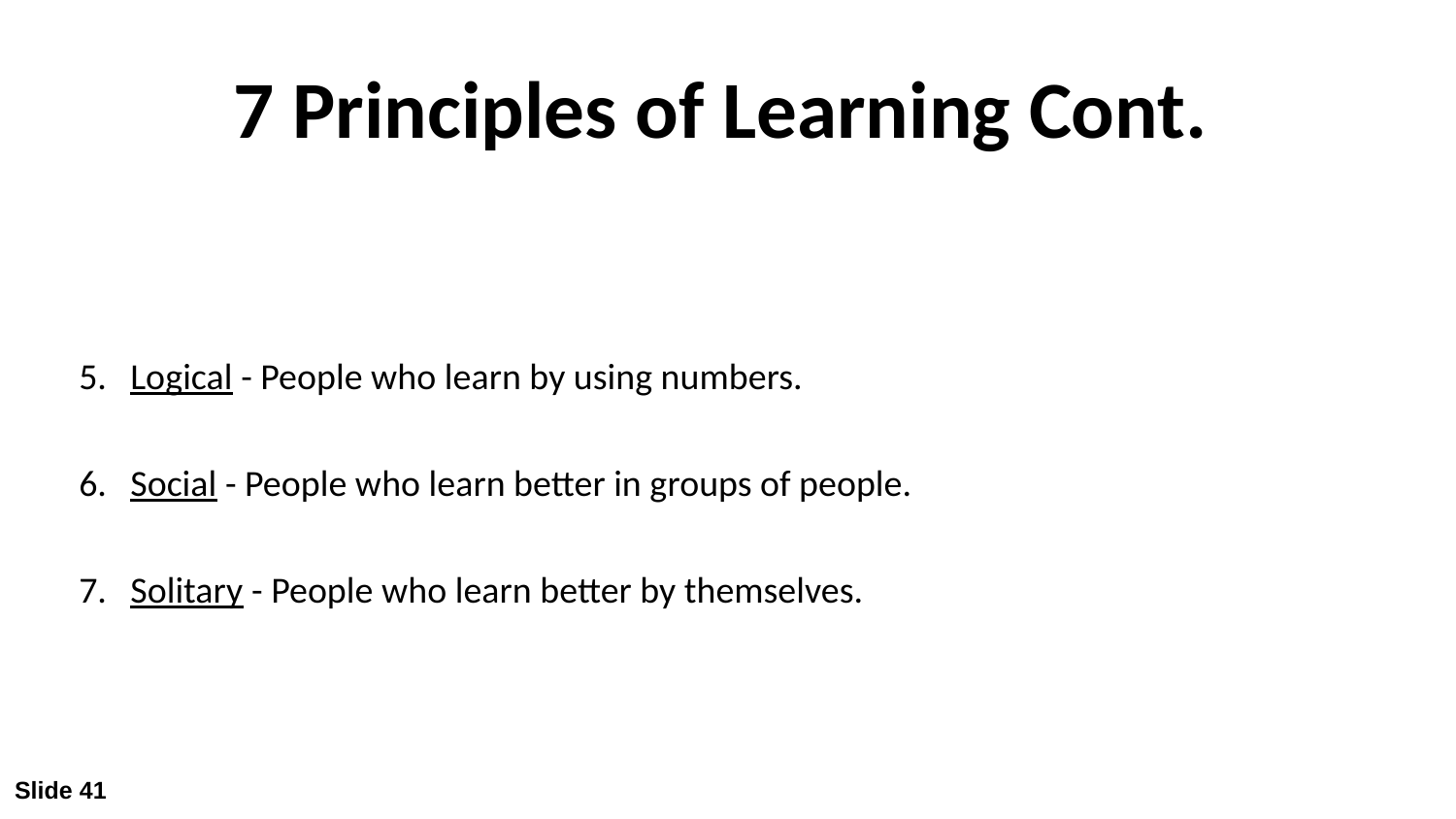

# 7 Principles of Learning Cont.
Logical - People who learn by using numbers.
Social - People who learn better in groups of people.
Solitary - People who learn better by themselves.
Slide 41